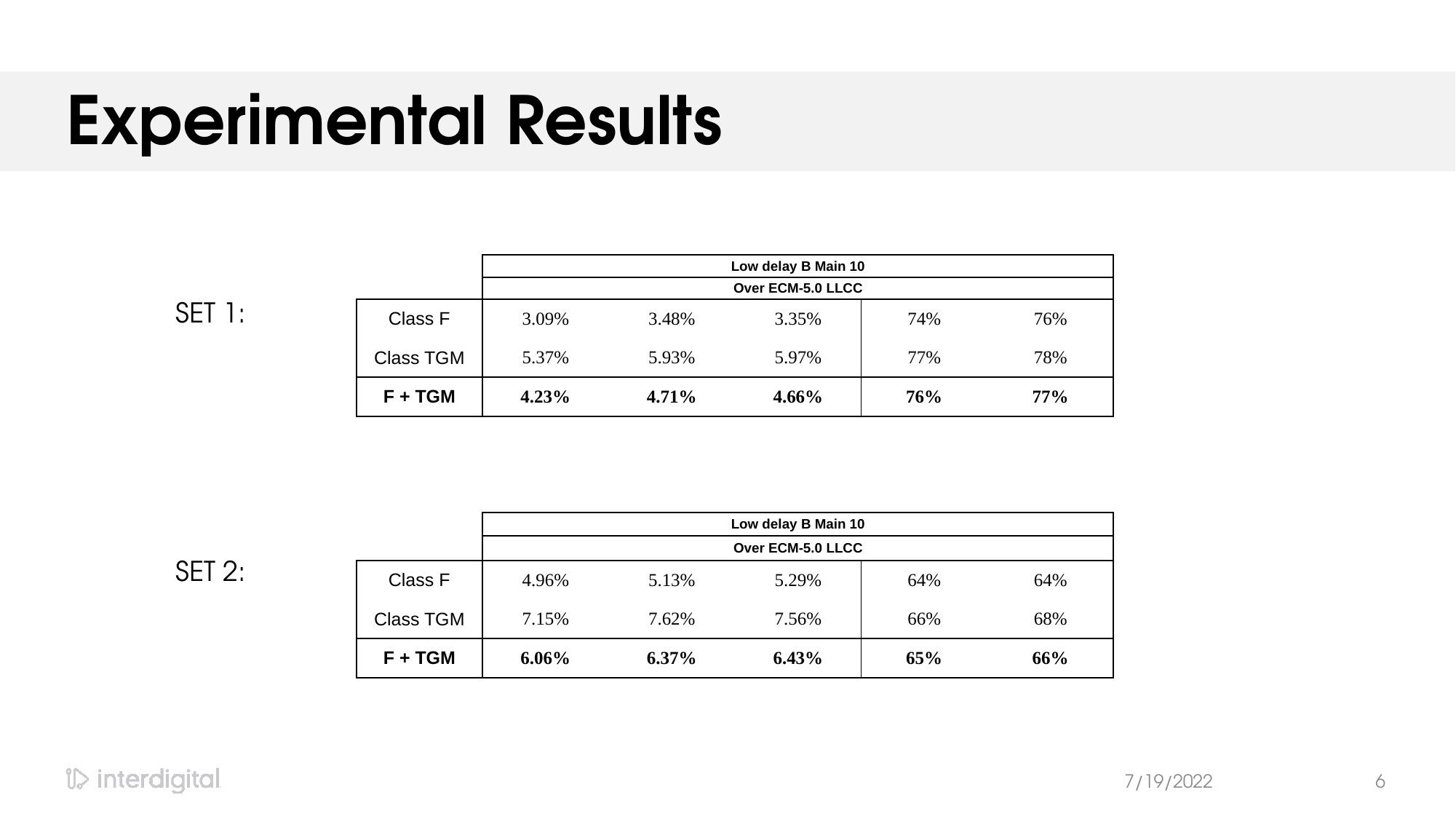

# Experimental Results

|  | Low delay B Main 10 |  |  |  |  |
| --- | --- | --- | --- | --- | --- |
|  | Over ECM-5.0 LLCC |  |  |  |  |
| Class F | 3.09% | 3.48% | 3.35% | 74% | 76% |
| Class TGM | 5.37% | 5.93% | 5.97% | 77% | 78% |
| F + TGM | 4.23% | 4.71% | 4.66% | 76% | 77% |
SET 1:
|  | Low delay B Main 10 |  |  |  |  |
| --- | --- | --- | --- | --- | --- |
|  | Over ECM-5.0 LLCC |  |  |  |  |
| Class F | 4.96% | 5.13% | 5.29% | 64% | 64% |
| Class TGM | 7.15% | 7.62% | 7.56% | 66% | 68% |
| F + TGM | 6.06% | 6.37% | 6.43% | 65% | 66% |
SET 2:
7/19/2022
6